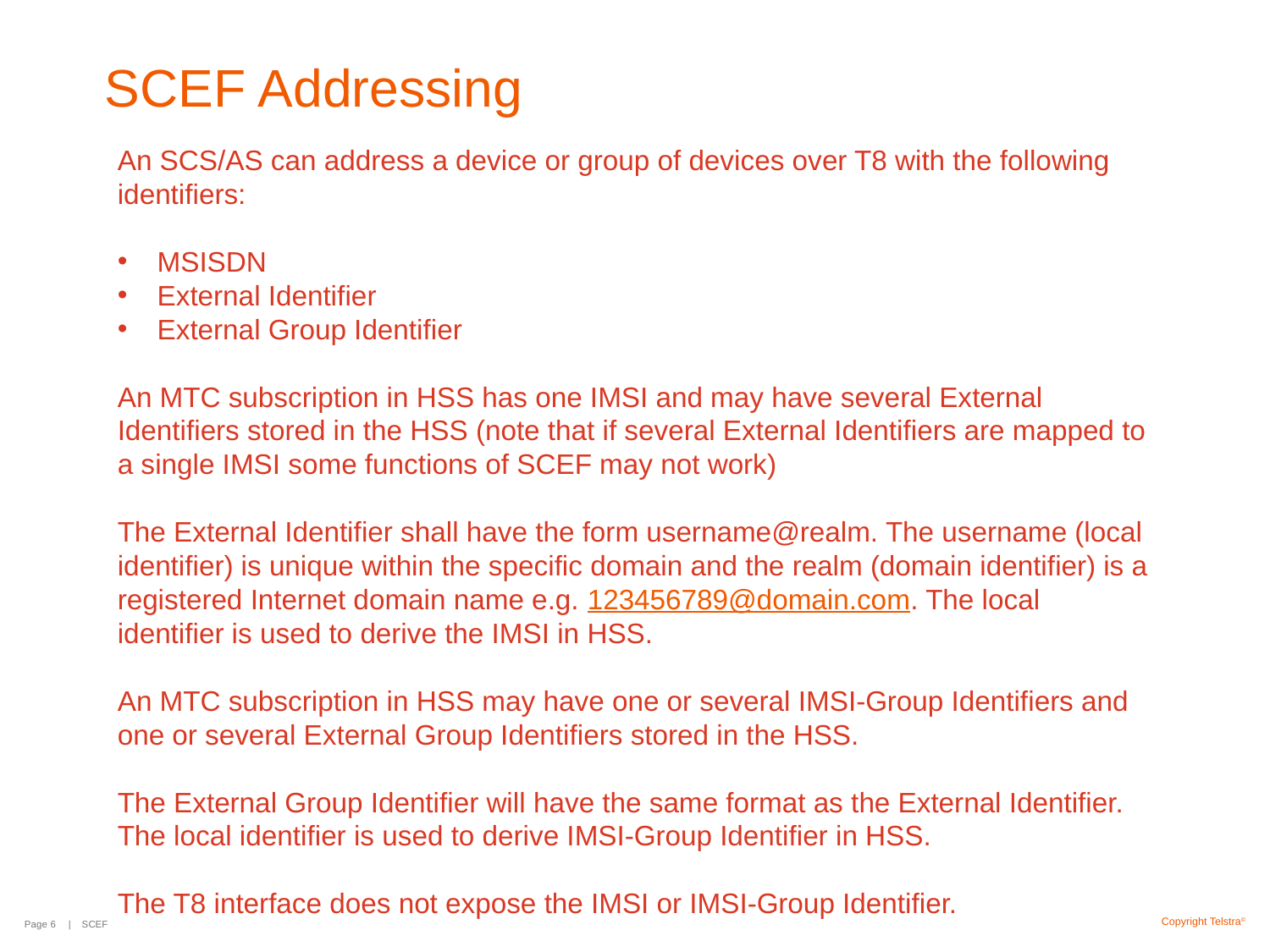

# SCEF Addressing
An SCS/AS can address a device or group of devices over T8 with the following identifiers:

MSISDN
External Identifier
External Group Identifier

An MTC subscription in HSS has one IMSI and may have several External Identifiers stored in the HSS (note that if several External Identifiers are mapped to a single IMSI some functions of SCEF may not work)

The External Identifier shall have the form username@realm. The username (local identifier) is unique within the specific domain and the realm (domain identifier) is a registered Internet domain name e.g. 123456789@domain.com. The local identifier is used to derive the IMSI in HSS.

An MTC subscription in HSS may have one or several IMSI-Group Identifiers and one or several External Group Identifiers stored in the HSS.

The External Group Identifier will have the same format as the External Identifier. The local identifier is used to derive IMSI-Group Identifier in HSS.

The T8 interface does not expose the IMSI or IMSI-Group Identifier.
Page 6
|    SCEF